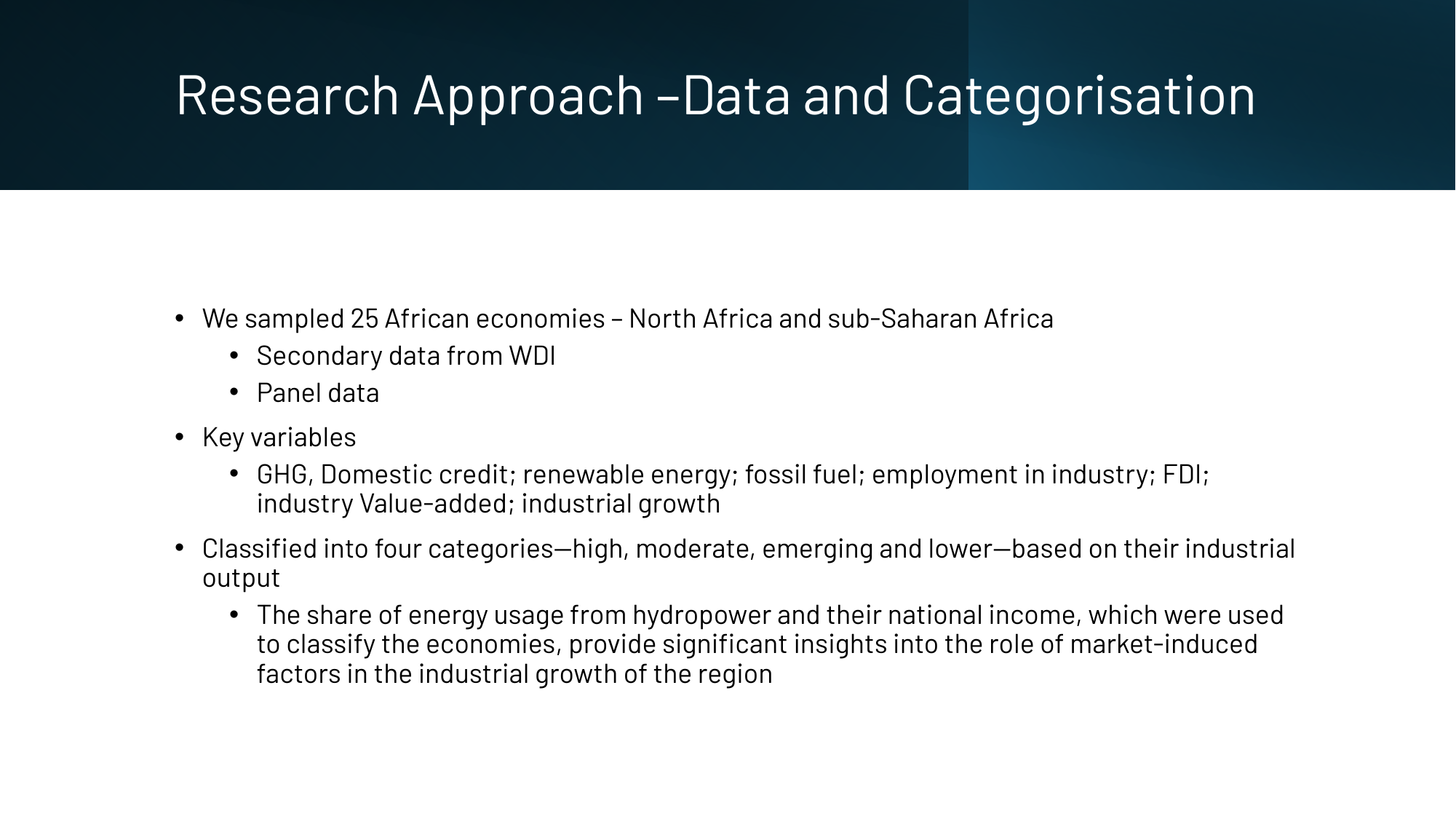

# Research Approach –Data and Categorisation
We sampled 25 African economies – North Africa and sub-Saharan Africa
Secondary data from WDI
Panel data
Key variables
GHG, Domestic credit; renewable energy; fossil fuel; employment in industry; FDI; industry Value-added; industrial growth
Classified into four categories—high, moderate, emerging and lower—based on their industrial output
The share of energy usage from hydropower and their national income, which were used to classify the economies, provide significant insights into the role of market-induced factors in the industrial growth of the region